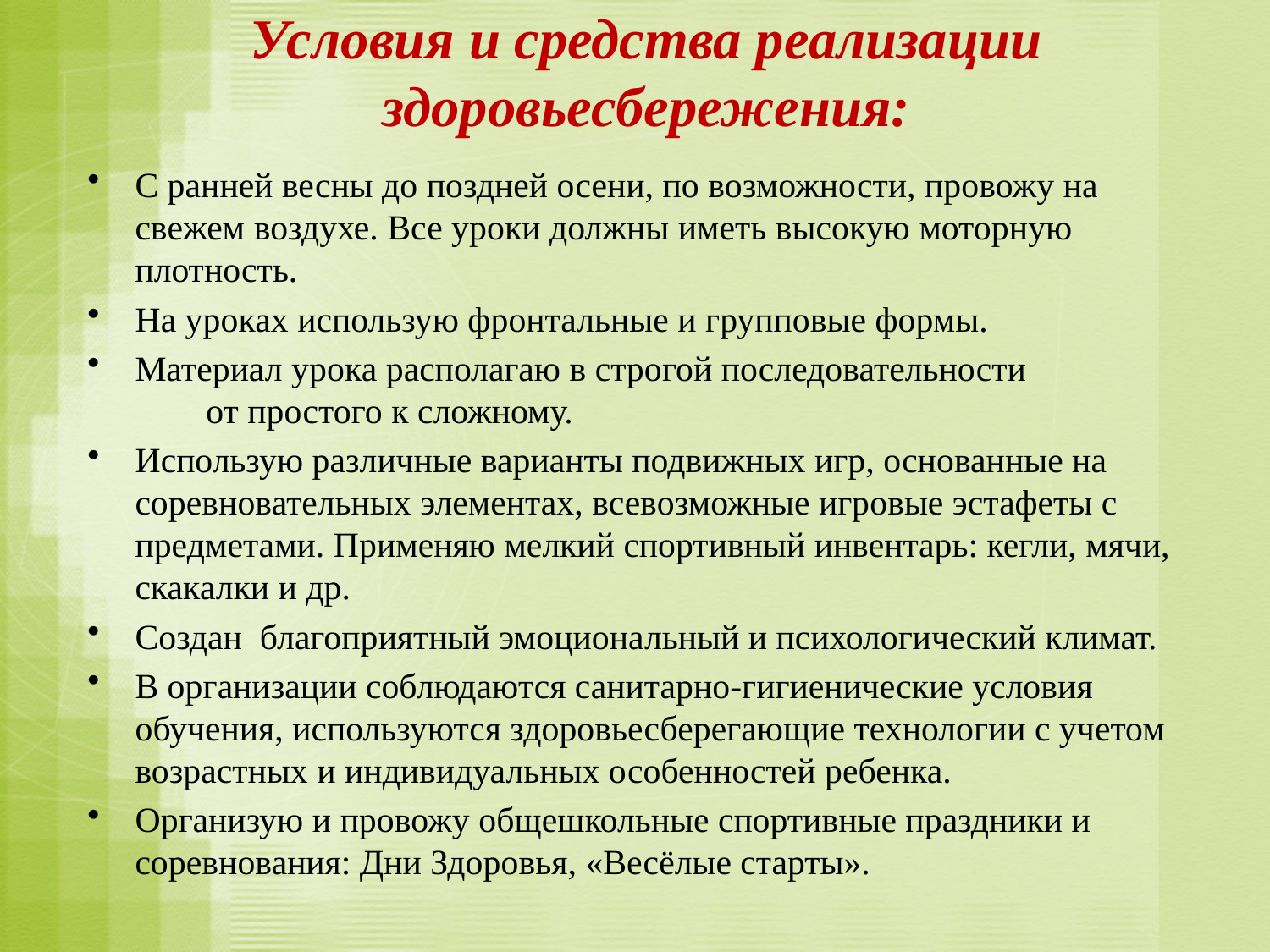

# Условия и средства реализации здоровьесбережения:
С ранней весны до поздней осени, по возможности, провожу на свежем воздухе. Все уроки должны иметь высокую моторную плотность.
На уроках использую фронтальные и групповые формы.
Материал урока располагаю в строгой последовательности                             от простого к сложному.
Использую различные варианты подвижных игр, основанные на соревновательных элементах, всевозможные игровые эстафеты с предметами. Применяю мелкий спортивный инвентарь: кегли, мячи, скакалки и др.
Создан  благоприятный эмоциональный и психологический климат.
В организации соблюдаются санитарно-гигиенические условия обучения, используются здоровьесберегающие технологии с учетом возрастных и индивидуальных особенностей ребенка.
Организую и провожу общешкольные спортивные праздники и соревнования: Дни Здоровья, «Весёлые старты».